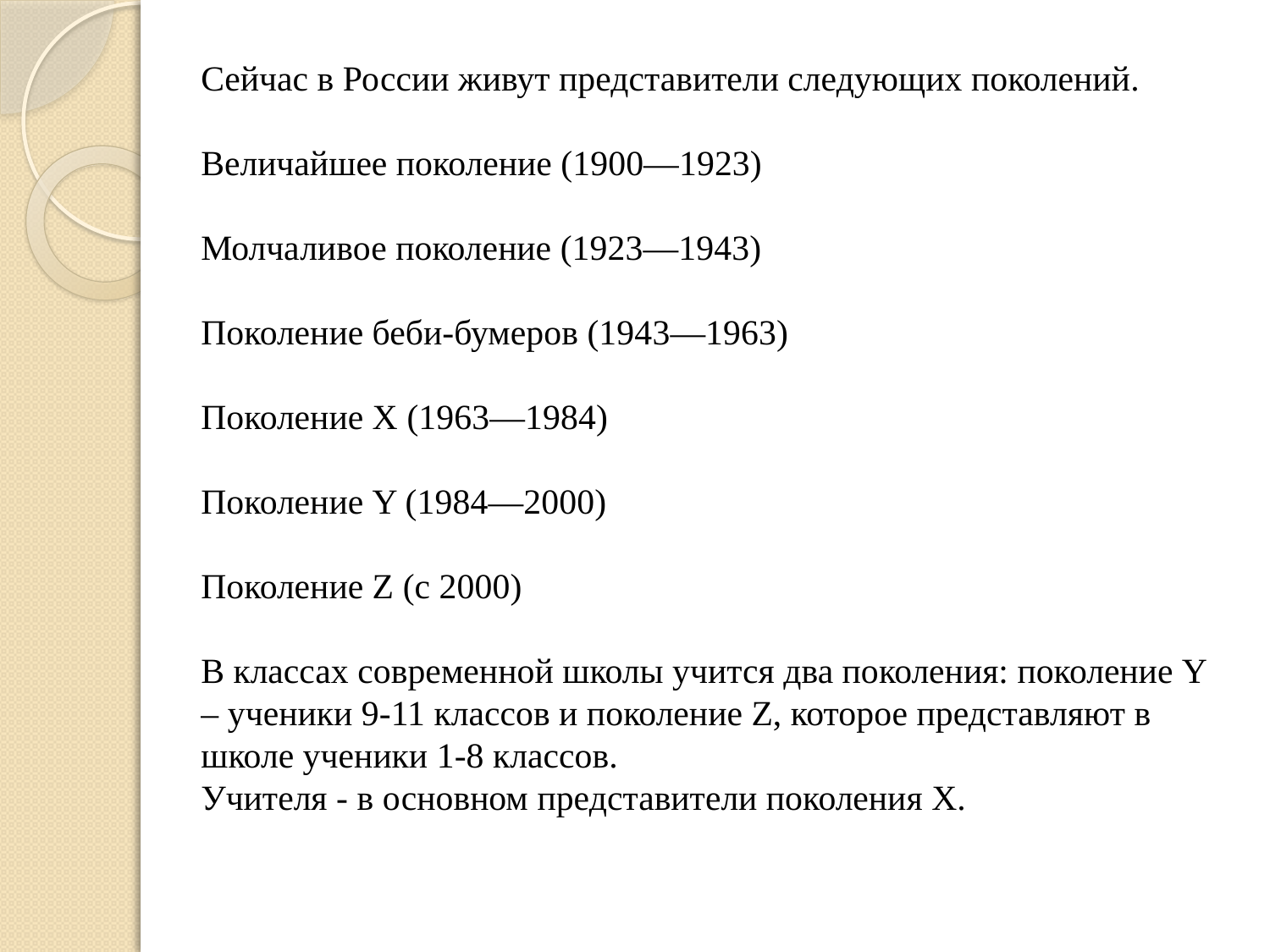

Сейчас в России живут представители следующих поколений.

Величайшее поколение (1900—1923)

Молчаливое поколение (1923—1943)

Поколение беби-бумеров (1943—1963)

Поколение Х (1963—1984)

Поколение Y (1984—2000)

Поколение Z (c 2000)

В классах современной школы учится два поколения: поколение Y – ученики 9-11 классов и поколение Z, которое представляют в школе ученики 1-8 классов.
Учителя - в основном представители поколения X.